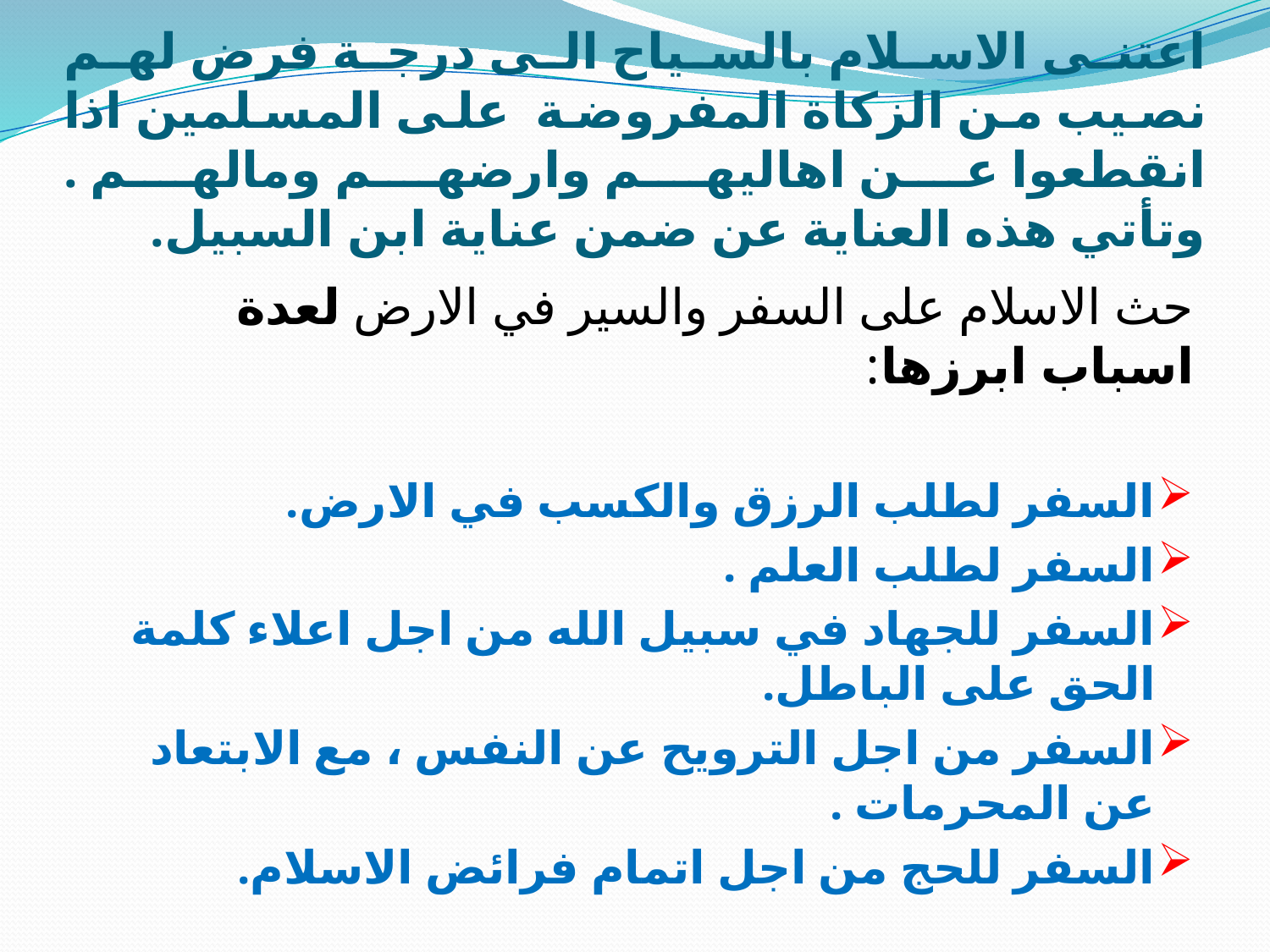

# اعتنى الاسلام بالسياح الى درجة فرض لهم نصيب من الزكاة المفروضة  على المسلمين اذا انقطعوا عن اهاليهم وارضهم ومالهم . وتأتي هذه العناية عن ضمن عناية ابن السبيل.
حث الاسلام على السفر والسير في الارض لعدة اسباب ابرزها:

السفر لطلب الرزق والكسب في الارض.
السفر لطلب العلم .
السفر للجهاد في سبيل الله من اجل اعلاء كلمة الحق على الباطل.
السفر من اجل الترويح عن النفس ، مع الابتعاد عن المحرمات .
السفر للحج من اجل اتمام فرائض الاسلام.